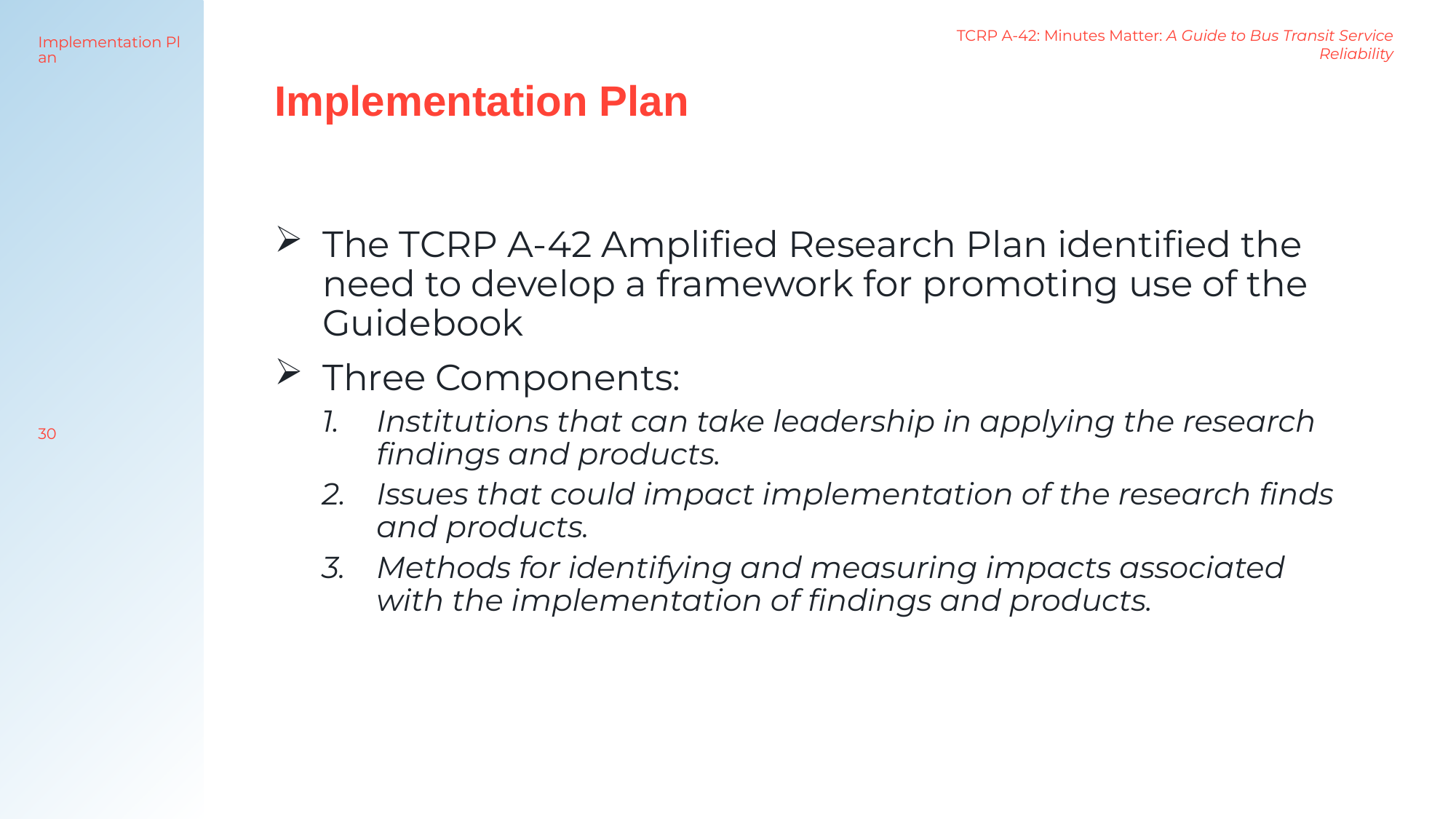

TCRP A-42: Minutes Matter: A Guide to Bus Transit Service Reliability
Implementation Plan
Implementation Plan
The TCRP A-42 Amplified Research Plan identified the need to develop a framework for promoting use of the Guidebook
Three Components:
Institutions that can take leadership in applying the research findings and products.
Issues that could impact implementation of the research finds and products.
Methods for identifying and measuring impacts associated with the implementation of findings and products.
30